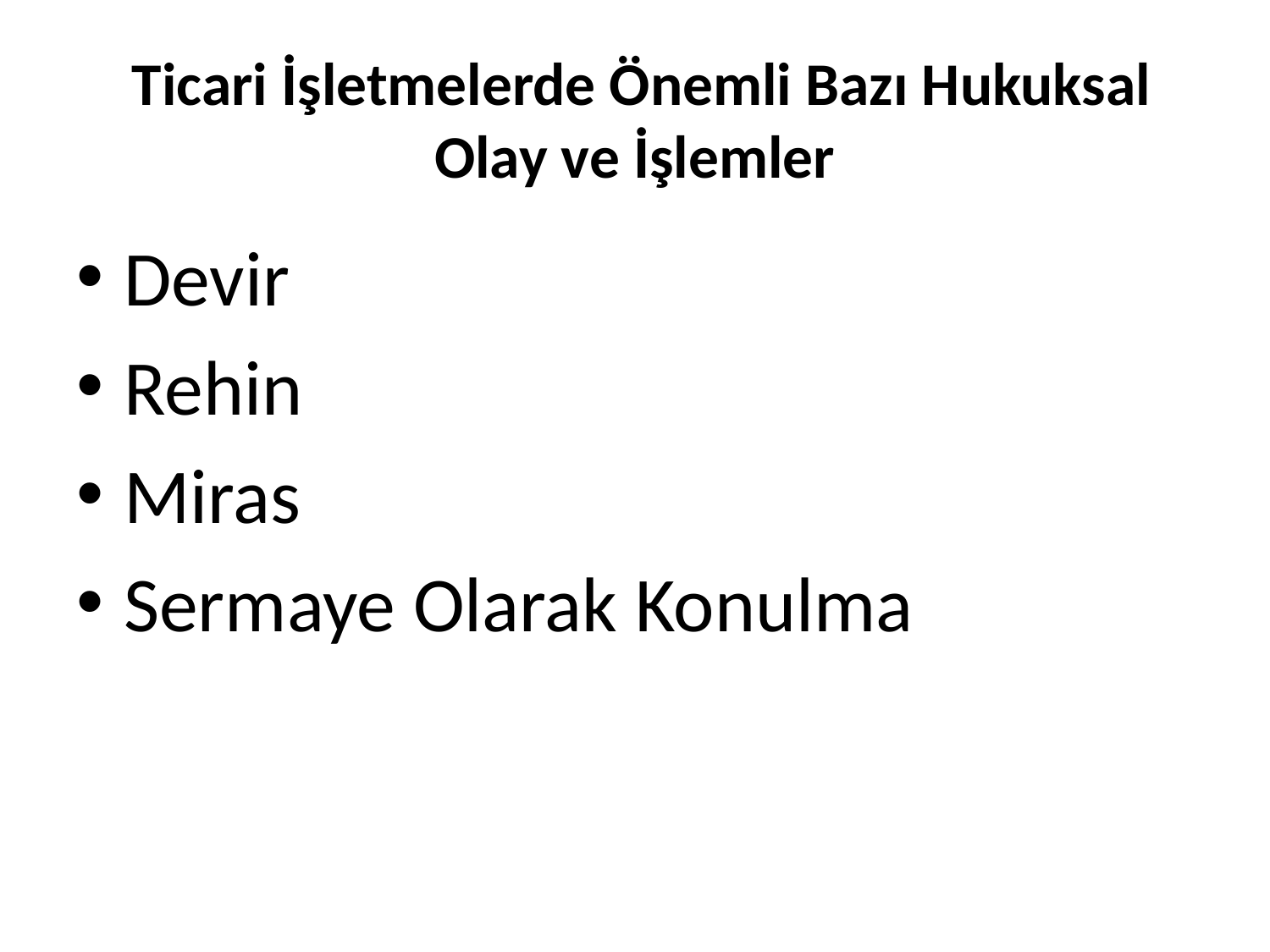

# Ticari İşletmelerde Önemli Bazı Hukuksal Olay ve İşlemler
Devir
Rehin
Miras
Sermaye Olarak Konulma